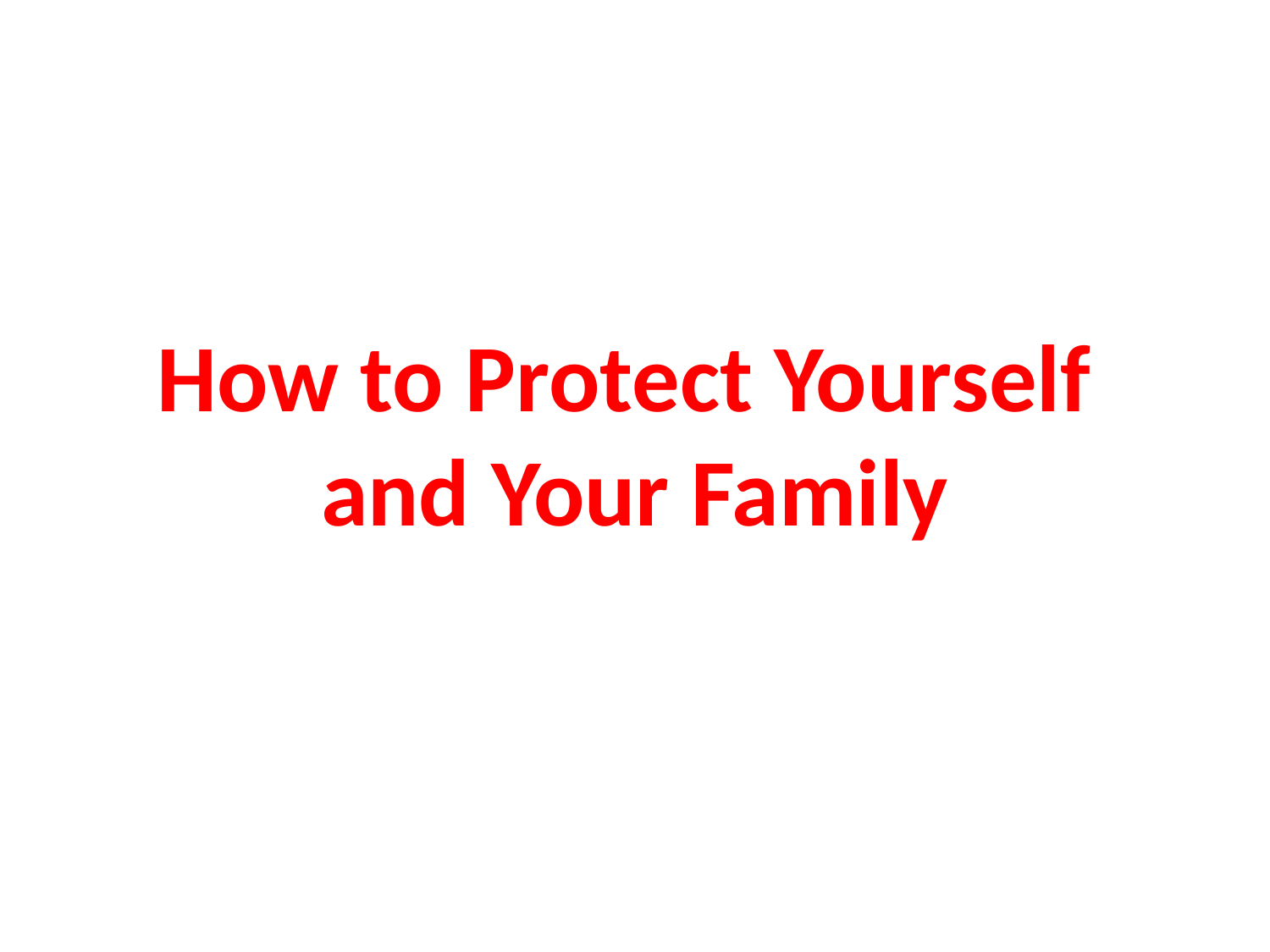

How to Protect Yourself
and Your Family